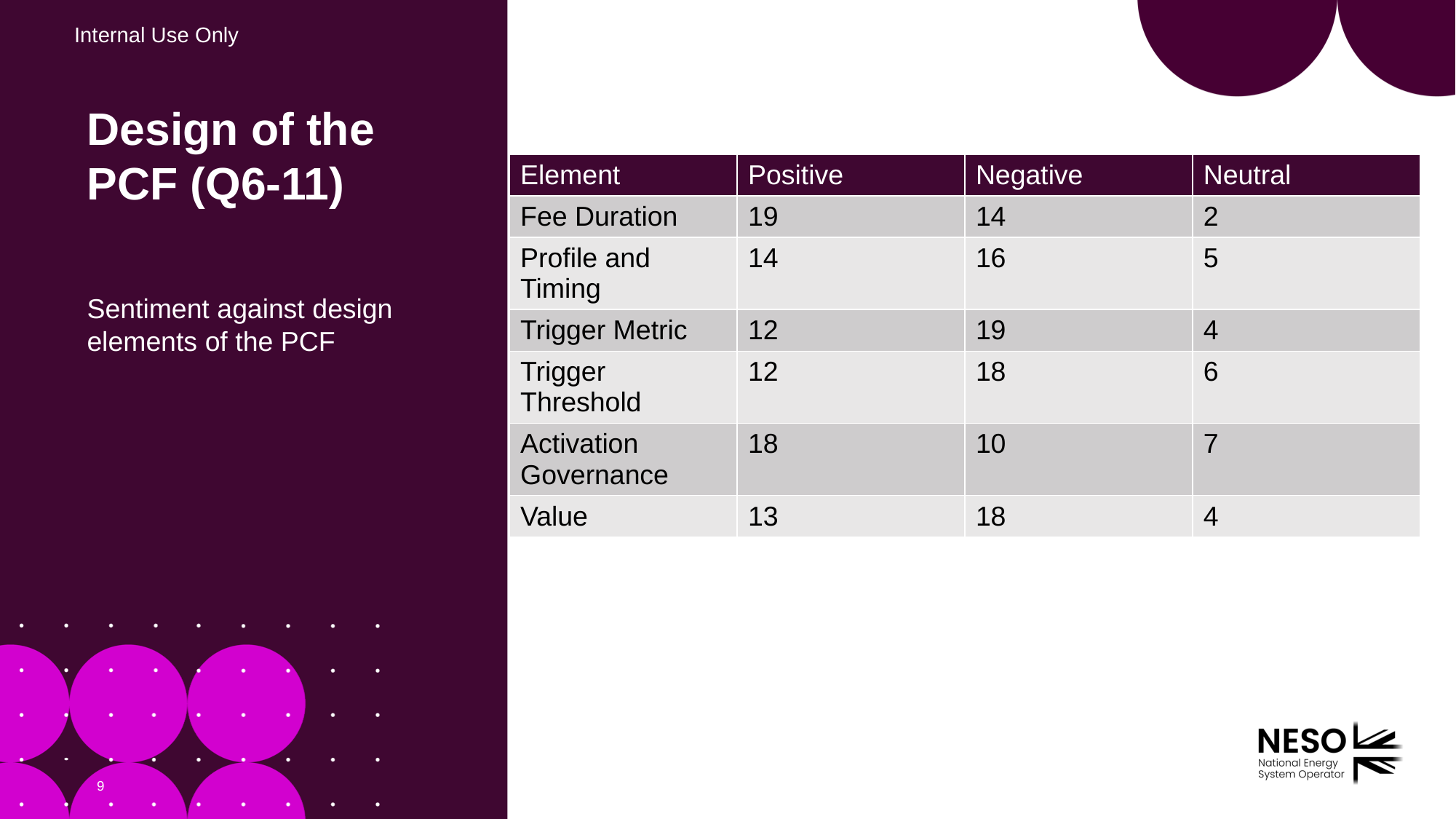

# Design of the PCF (Q6-11)
| Element | Positive | Negative | Neutral |
| --- | --- | --- | --- |
| Fee Duration | 19 | 14 | 2 |
| Profile and Timing | 14 | 16 | 5 |
| Trigger Metric | 12 | 19 | 4 |
| Trigger Threshold | 12 | 18 | 6 |
| Activation Governance | 18 | 10 | 7 |
| Value | 13 | 18 | 4 |
Sentiment against design elements of the PCF